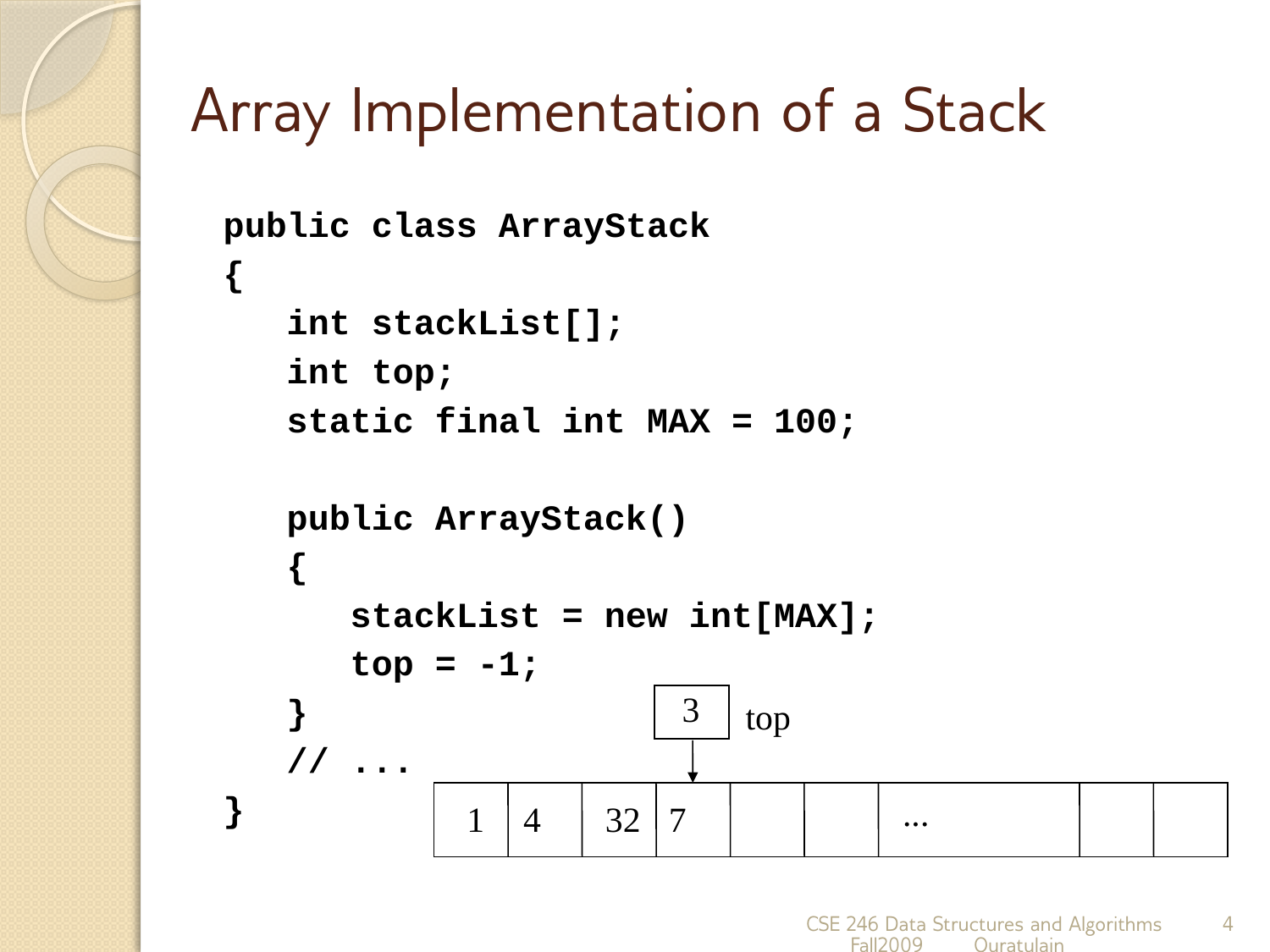

# Array Implementation of a Stack
public class ArrayStack
{
   int stackList[];
   int top;
   static final int MAX = 100;

   public ArrayStack()
   {
      stackList = new int[MAX];
      top = -1;
   }
   // ...
}
3

top

...
1
4
32
7
CSE 246 Data Structures and Algorithms          Fall2009        Quratulain
4